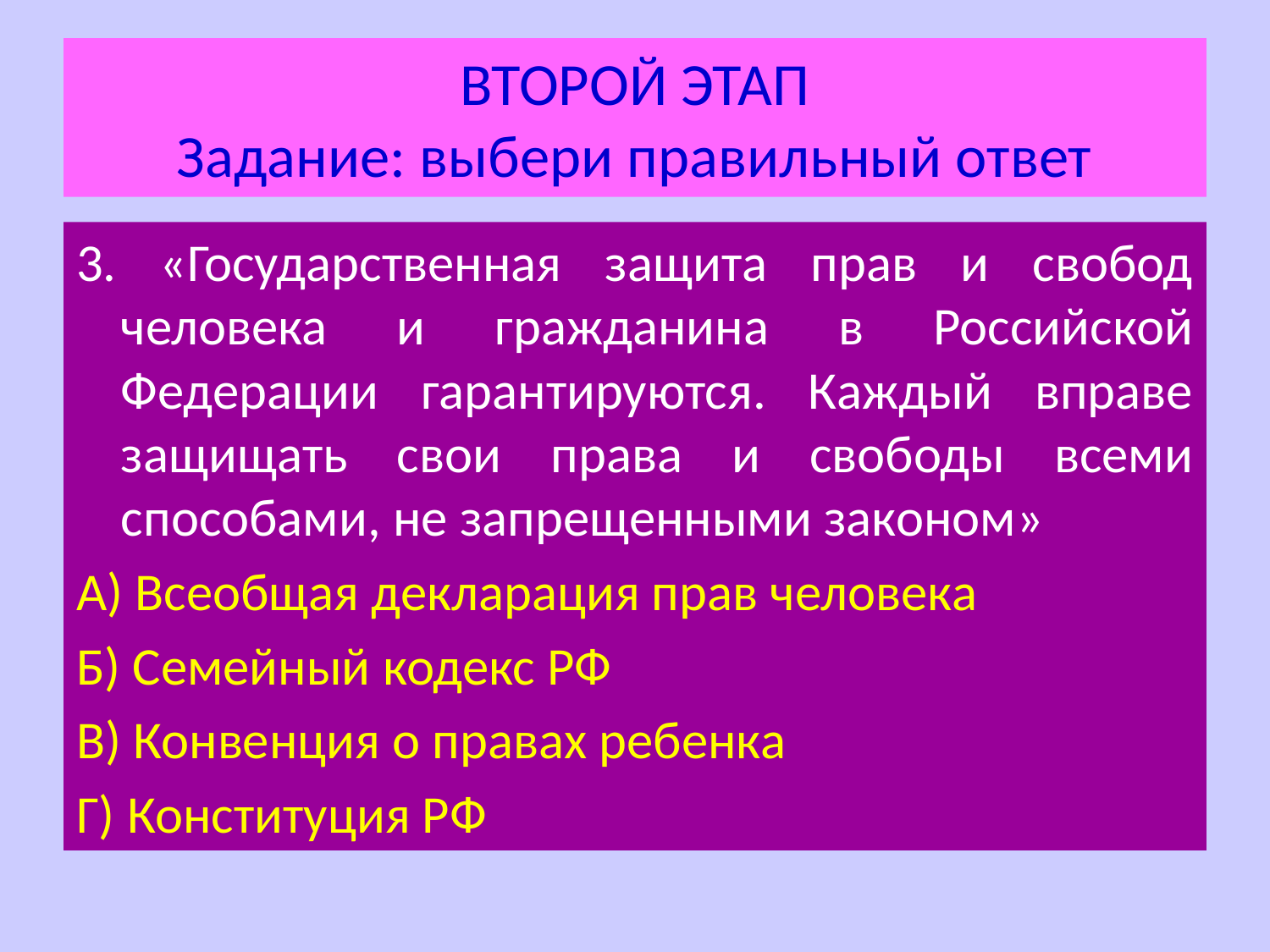

# ВТОРОЙ ЭТАП Задание: выбери правильный ответ
3. «Государственная защита прав и свобод человека и гражданина в Российской Федерации гарантируются. Каждый вправе защищать свои права и свободы всеми способами, не запрещенными законом»
А) Всеобщая декларация прав человека
Б) Семейный кодекс РФ
В) Конвенция о правах ребенка
Г) Конституция РФ